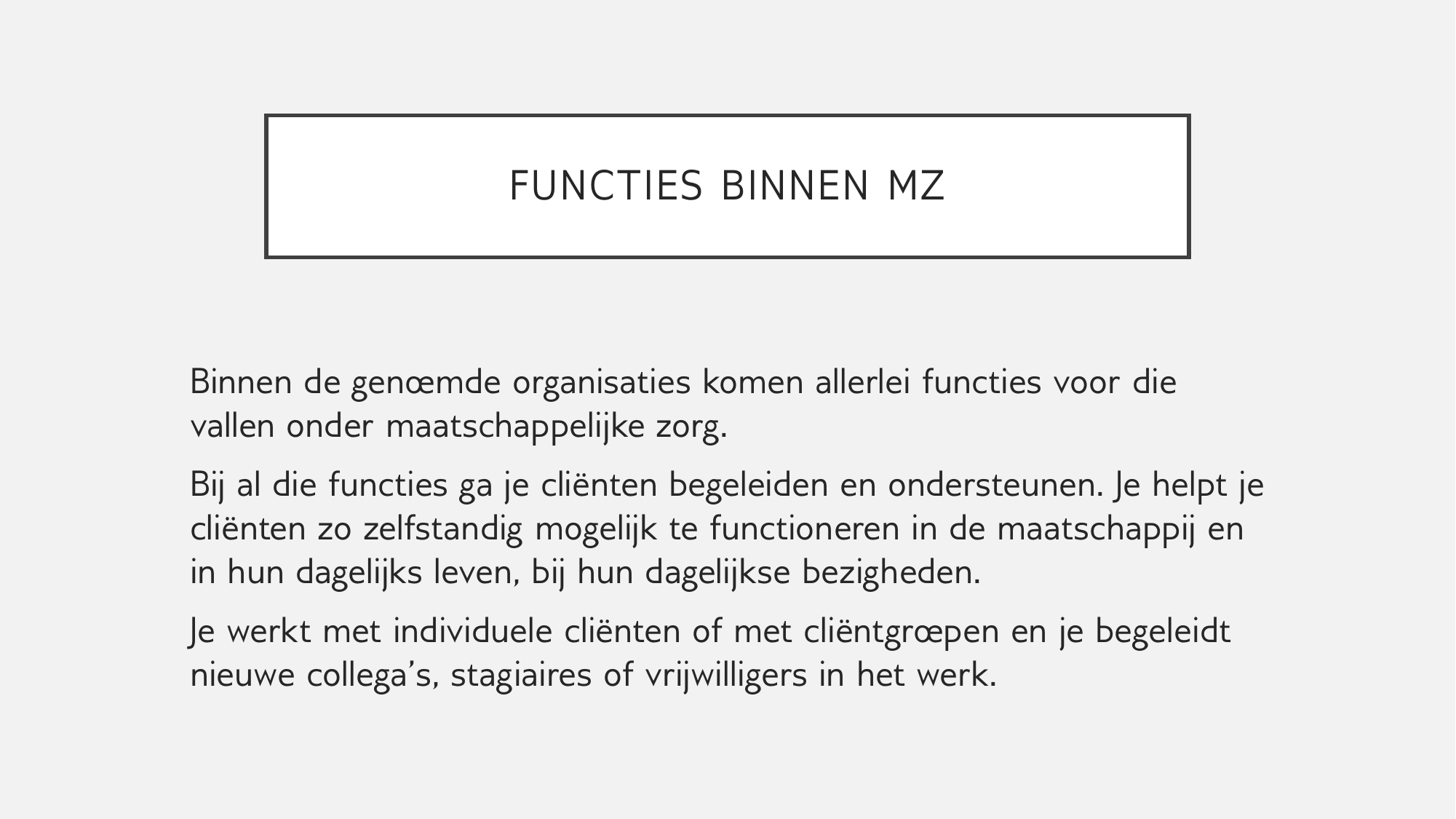

# Functies binnen mz
Binnen de genoemde organisaties komen allerlei functies voor die vallen onder maatschappelijke zorg.
Bij al die functies ga je cliënten begeleiden en ondersteunen. Je helpt je cliënten zo zelfstandig mogelijk te functioneren in de maatschappij en in hun dagelijks leven, bij hun dagelijkse bezigheden.
Je werkt met individuele cliënten of met cliëntgroepen en je begeleidt nieuwe collega’s, stagiaires of vrijwilligers in het werk.